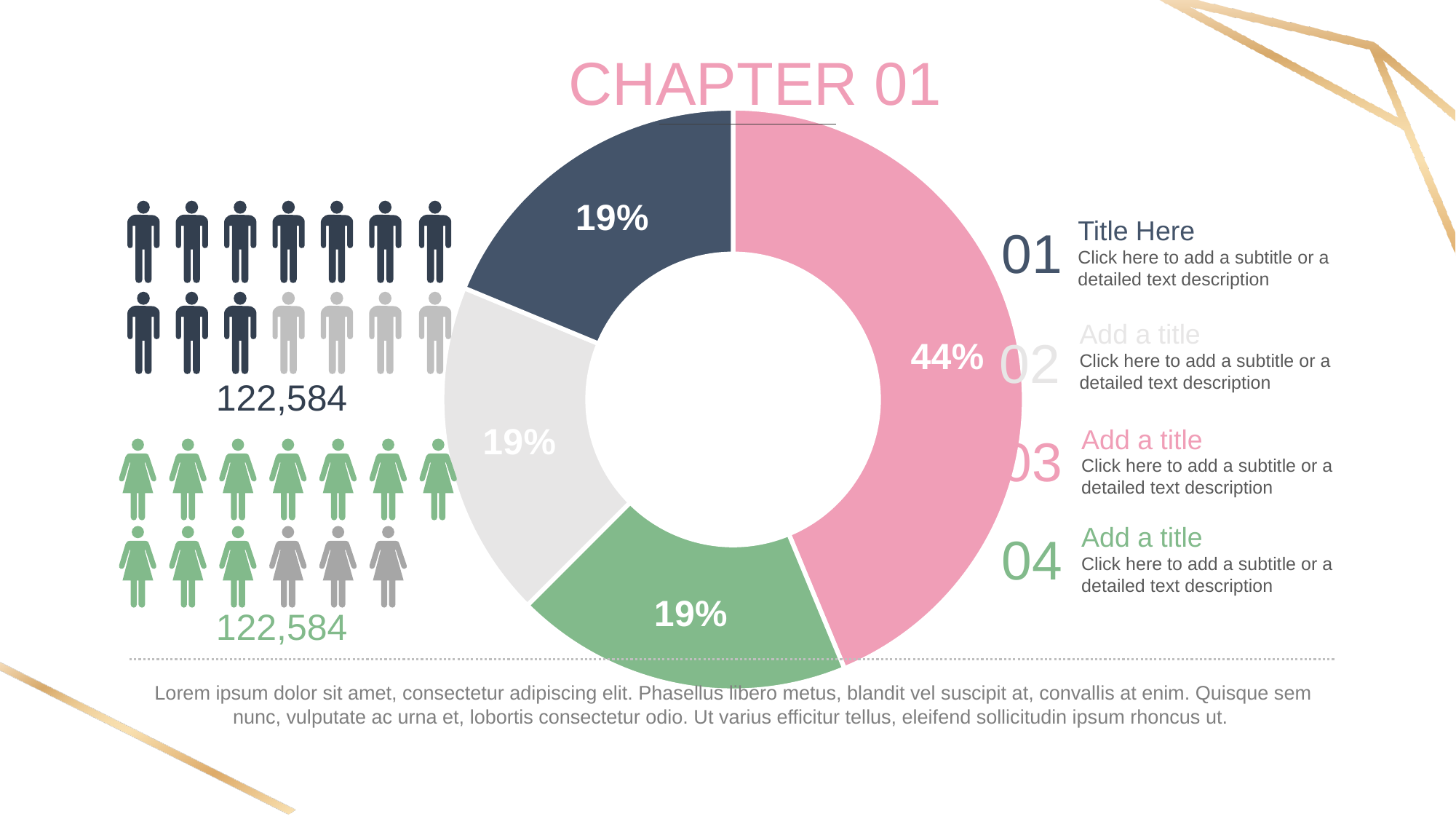

CHAPTER 01

### Chart

| Category | Sales |
|---|---|
| 1st Qtr | 70.0 |
| 2nd Qtr | 30.0 |
| 2nd Qtr | 30.0 |
| 2nd Qtr | 30.0 |

122,584

01
Title Here
Click here to add a subtitle or a detailed text description
Add a title
02
Click here to add a subtitle or a detailed text description
03
Add a title
Click here to add a subtitle or a detailed text description

122,584
04
Add a title
Click here to add a subtitle or a detailed text description
Lorem ipsum dolor sit amet, consectetur adipiscing elit. Phasellus libero metus, blandit vel suscipit at, convallis at enim. Quisque sem nunc, vulputate ac urna et, lobortis consectetur odio. Ut varius efficitur tellus, eleifend sollicitudin ipsum rhoncus ut.